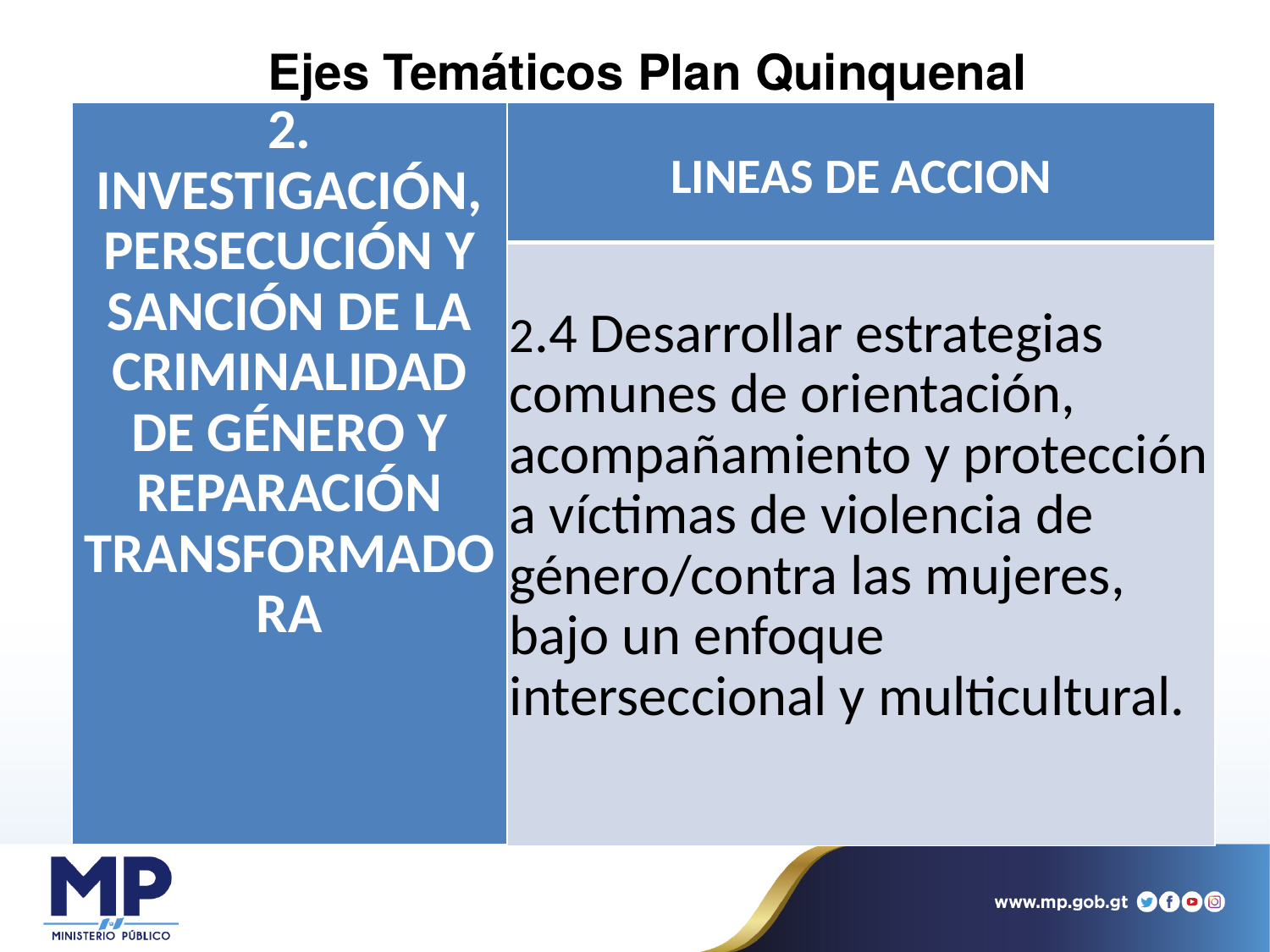

# Ejes Temáticos Plan Quinquenal
| 2. INVESTIGACIÓN, PERSECUCIÓN Y SANCIÓN DE LA CRIMINALIDAD DE GÉNERO Y REPARACIÓN TRANSFORMADORA | LINEAS DE ACCION |
| --- | --- |
|  | 2.4 Desarrollar estrategias comunes de orientación, acompañamiento y protección a víctimas de violencia de género/contra las mujeres, bajo un enfoque interseccional y multicultural. |